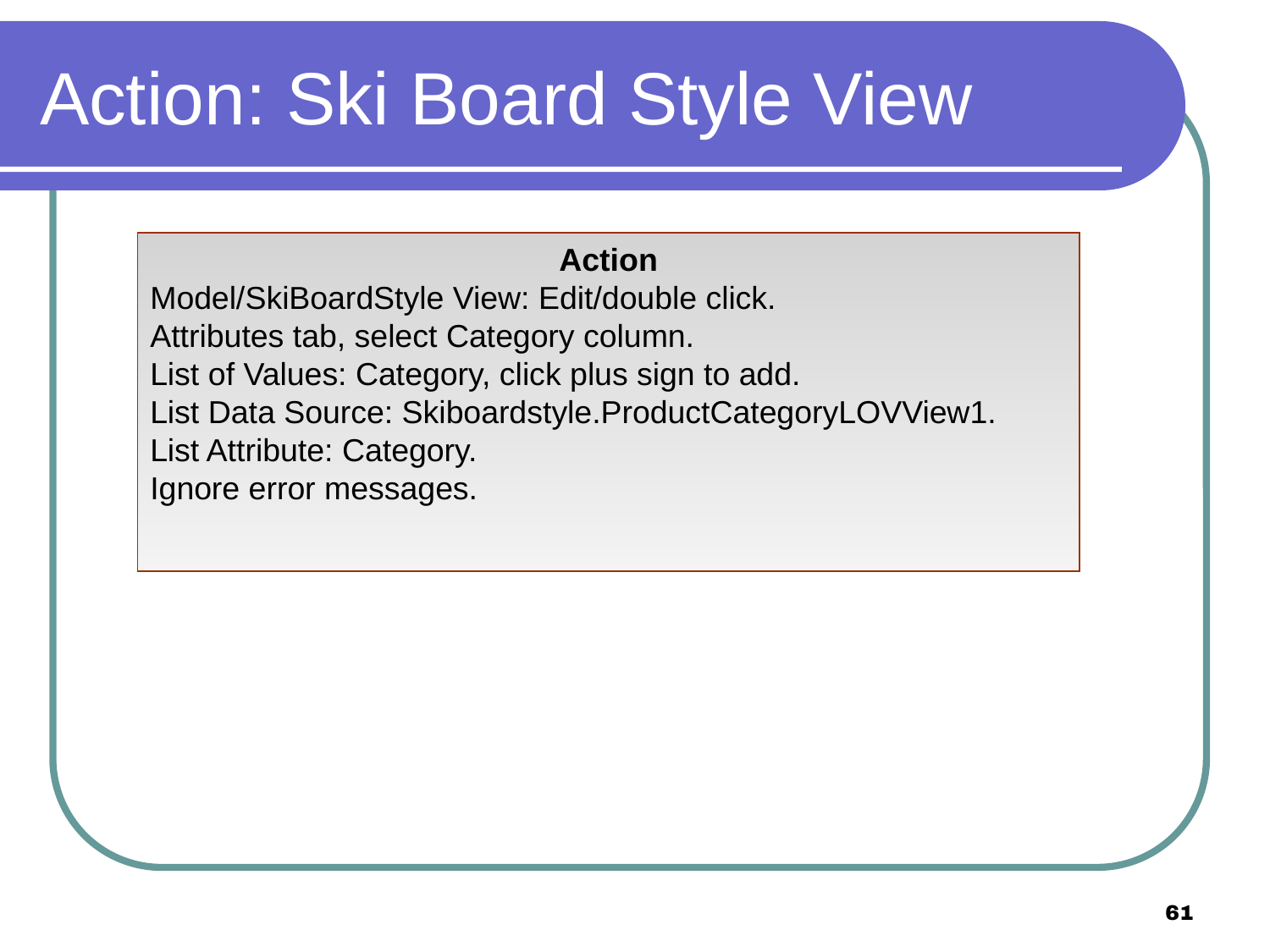

# Action: Ski Board Style View
Action
Model/SkiBoardStyle View: Edit/double click.
Attributes tab, select Category column.
List of Values: Category, click plus sign to add.
List Data Source: Skiboardstyle.ProductCategoryLOVView1.
List Attribute: Category.
Ignore error messages.

61